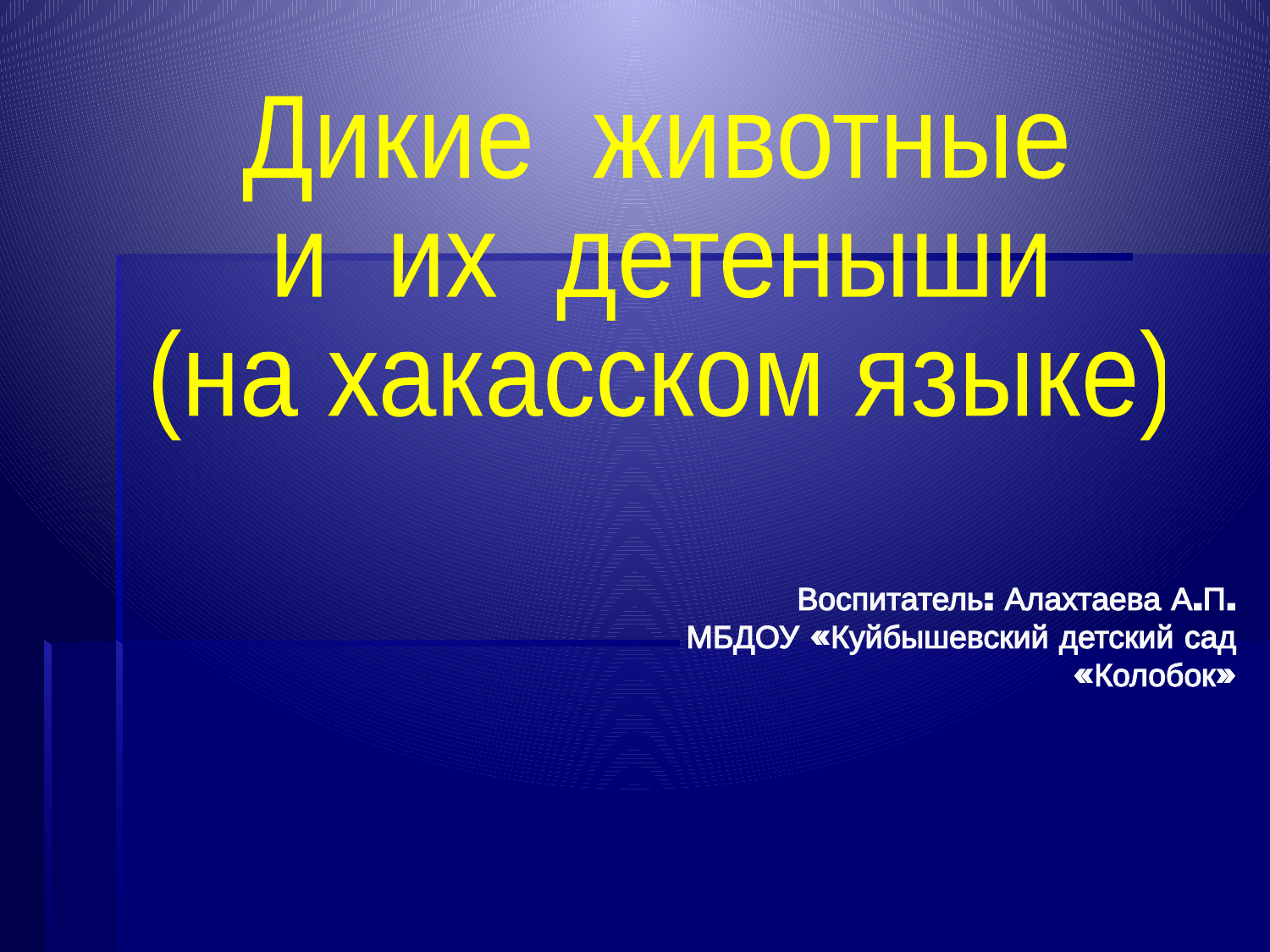

Дикие  животные
и  их  детеныши
(на хакасском языке)
# Воспитатель: Алахтаева А.П. МБДОУ «Куйбышевский детский сад «Колобок»